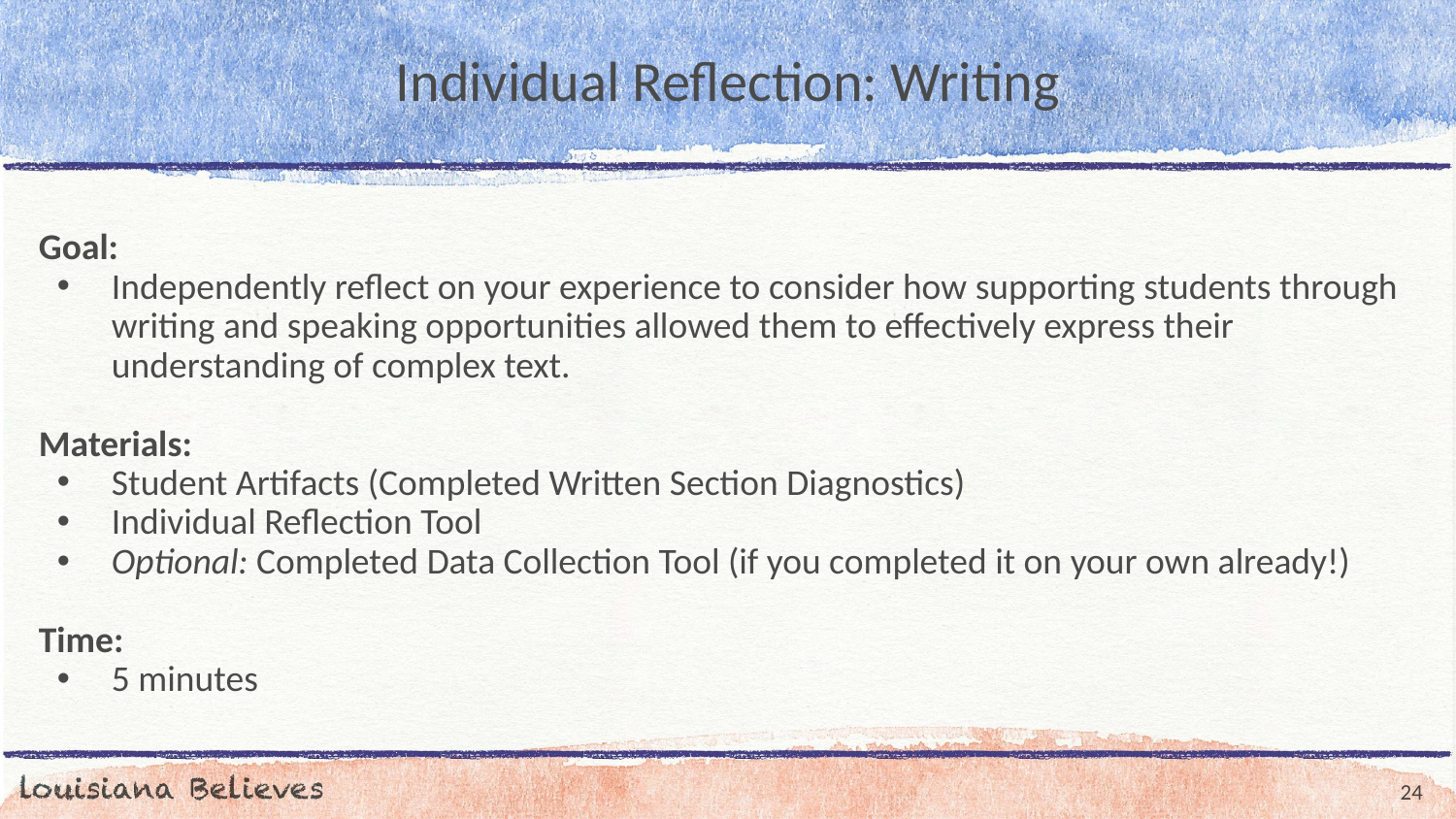

# Individual Reflection: Writing
Goal:
Independently reflect on your experience to consider how supporting students through writing and speaking opportunities allowed them to effectively express their understanding of complex text.

Materials:
Student Artifacts (Completed Written Section Diagnostics)
Individual Reflection Tool
Optional: Completed Data Collection Tool (if you completed it on your own already!)

Time:
5 minutes